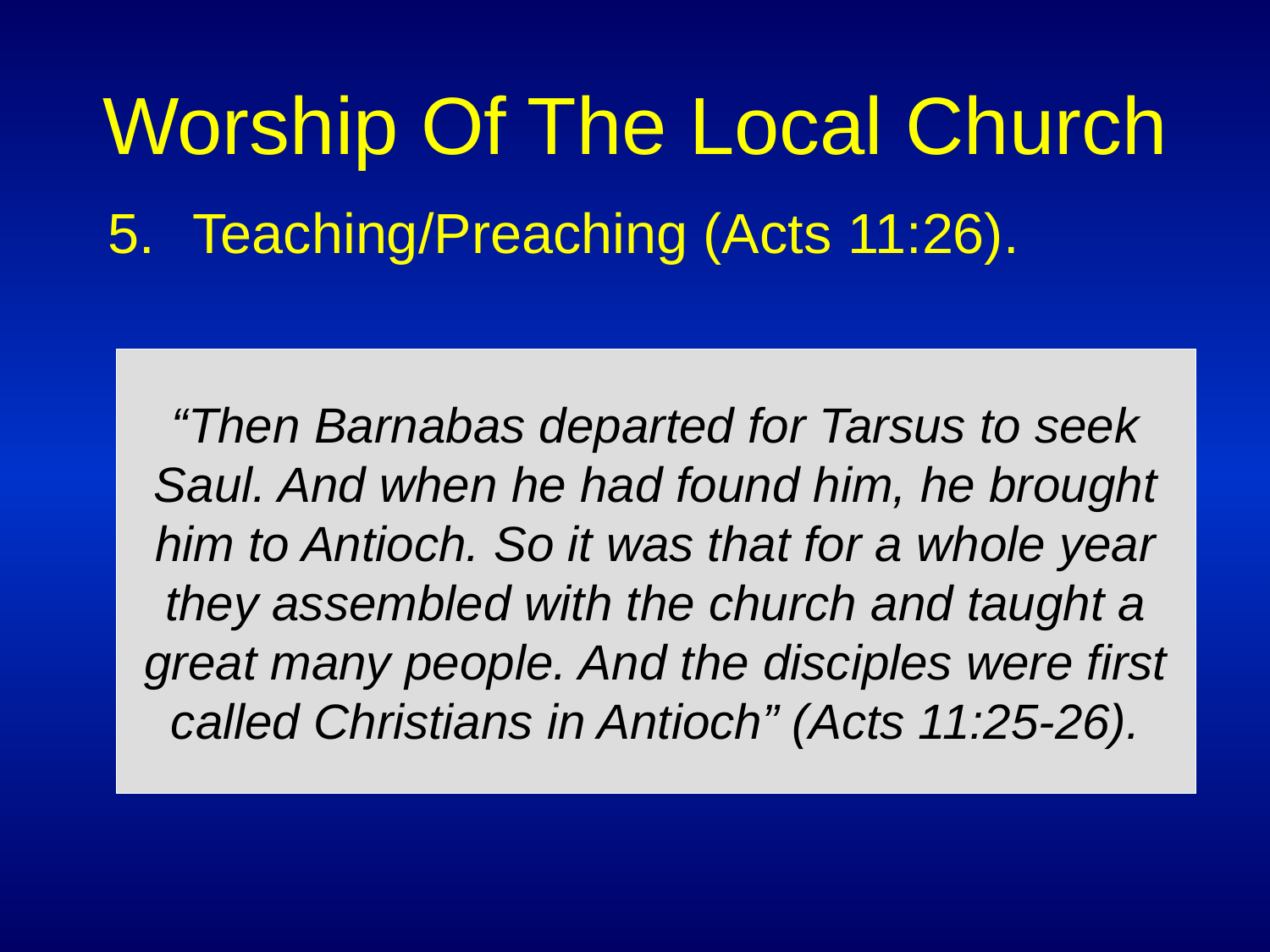

# Worship Of The Local Church
Teaching/Preaching (Acts 11:26).
“Then Barnabas departed for Tarsus to seek Saul. And when he had found him, he brought him to Antioch. So it was that for a whole year they assembled with the church and taught a great many people. And the disciples were first called Christians in Antioch” (Acts 11:25-26).